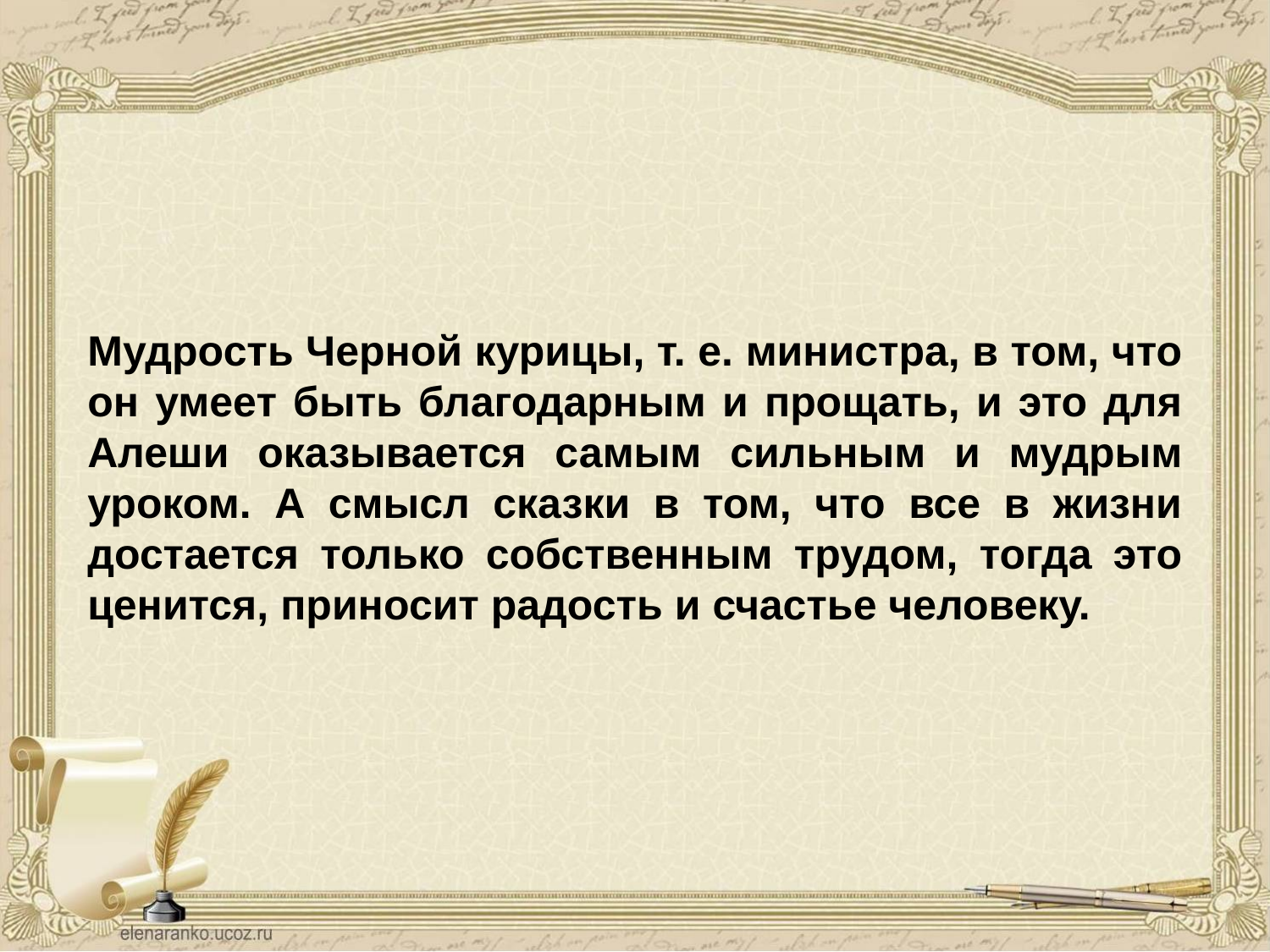

Мудрость Черной курицы, т. е. министра, в том, что он умеет быть благодарным и прощать, и это для Алеши оказывается самым сильным и мудрым уроком. А смысл сказки в том, что все в жизни достается только собственным трудом, тогда это ценится, приносит радость и счастье человеку.